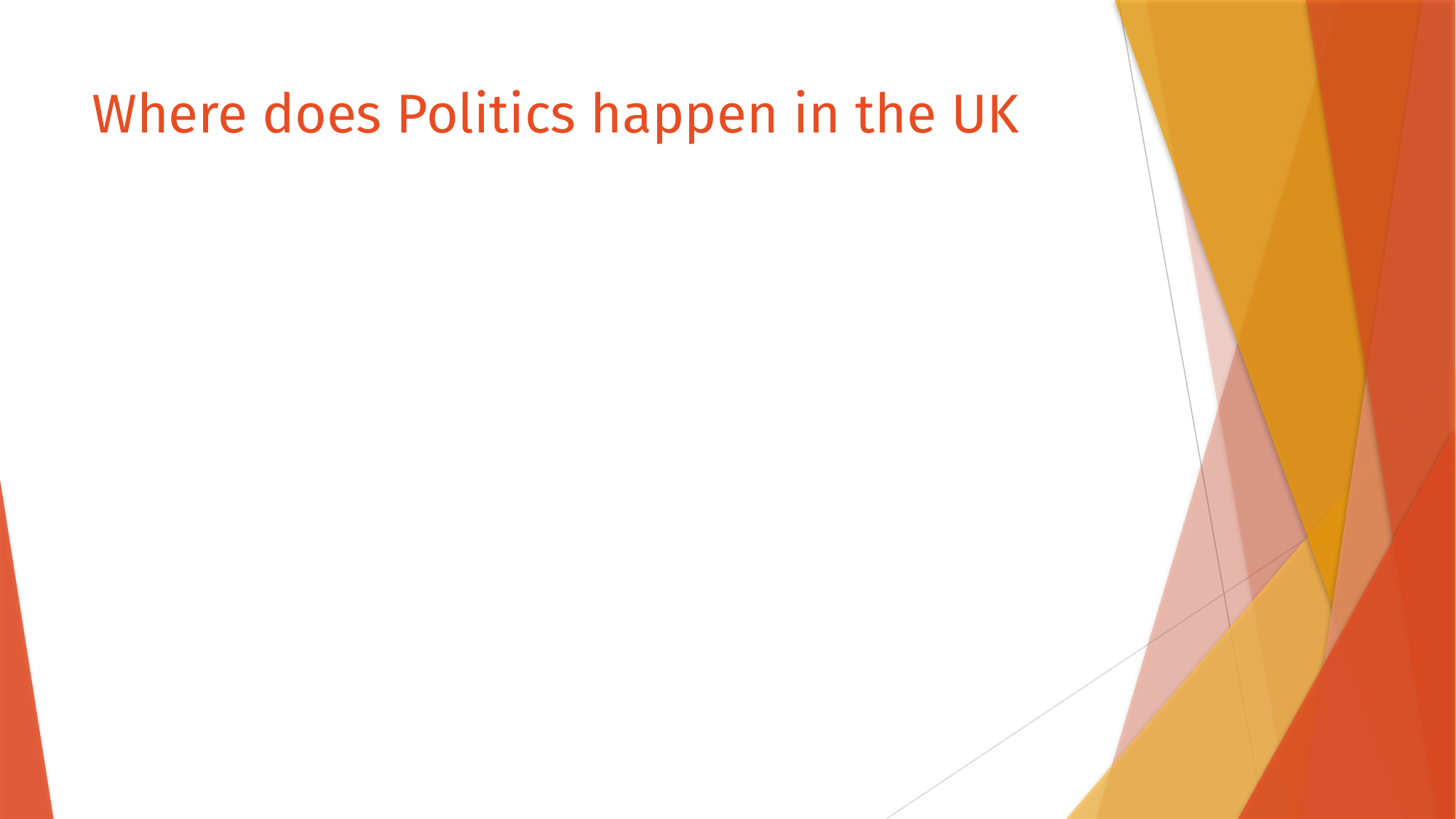

# Where does Politics happen in the UK